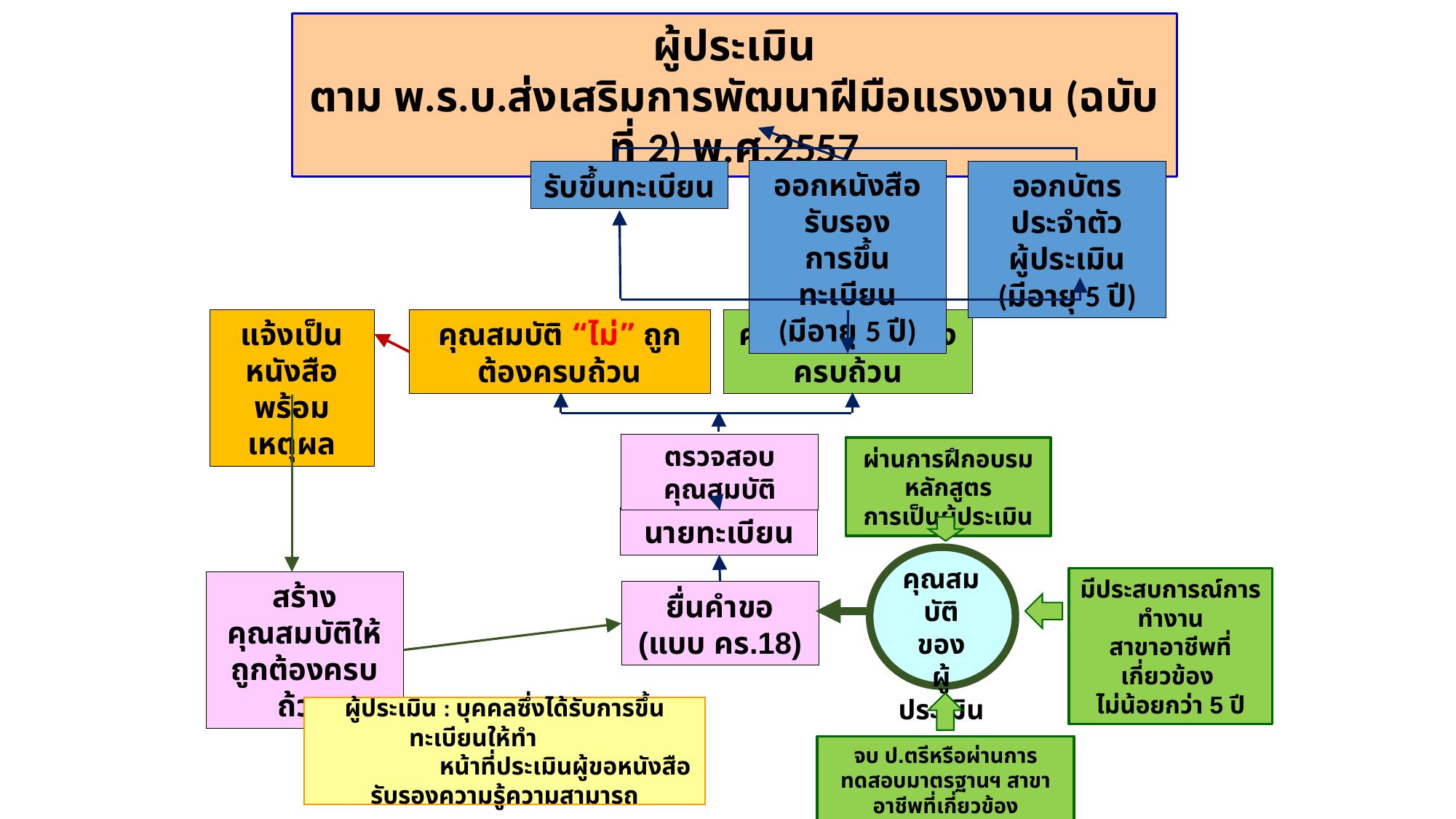

ผู้ประเมิน
ตาม พ.ร.บ.ส่งเสริมการพัฒนาฝีมือแรงงาน (ฉบับที่ 2) พ.ศ.2557
ออกหนังสือรับรอง
การขึ้นทะเบียน
(มีอายุ 5 ปี)
รับขึ้นทะเบียน
ออกบัตรประจำตัว
ผู้ประเมิน
(มีอายุ 5 ปี)
แจ้งเป็นหนังสือพร้อมเหตุผล
คุณสมบัติ “ไม่” ถูกต้องครบถ้วน
คุณสมบัติถูกต้องครบถ้วน
ตรวจสอบคุณสมบัติ
นายทะเบียน
ยื่นคำขอ
(แบบ คร.18)
ผ่านการฝึกอบรมหลักสูตร
การเป็นผู้ประเมิน

คุณสมบัติ
ของ
ผู้ประเมิน
มีประสบการณ์การทำงาน
สาขาอาชีพที่เกี่ยวข้อง
ไม่น้อยกว่า 5 ปี
สร้างคุณสมบัติให้ถูกต้องครบถ้วน

ผู้ประเมิน : บุคคลซึ่งได้รับการขึ้นทะเบียนให้ทำ
                   หน้าที่ประเมินผู้ขอหนังสือรับรองความรู้ความสามารถ
จบ ป.ตรีหรือผ่านการทดสอบมาตรฐานฯ สาขาอาชีพที่เกี่ยวข้อง